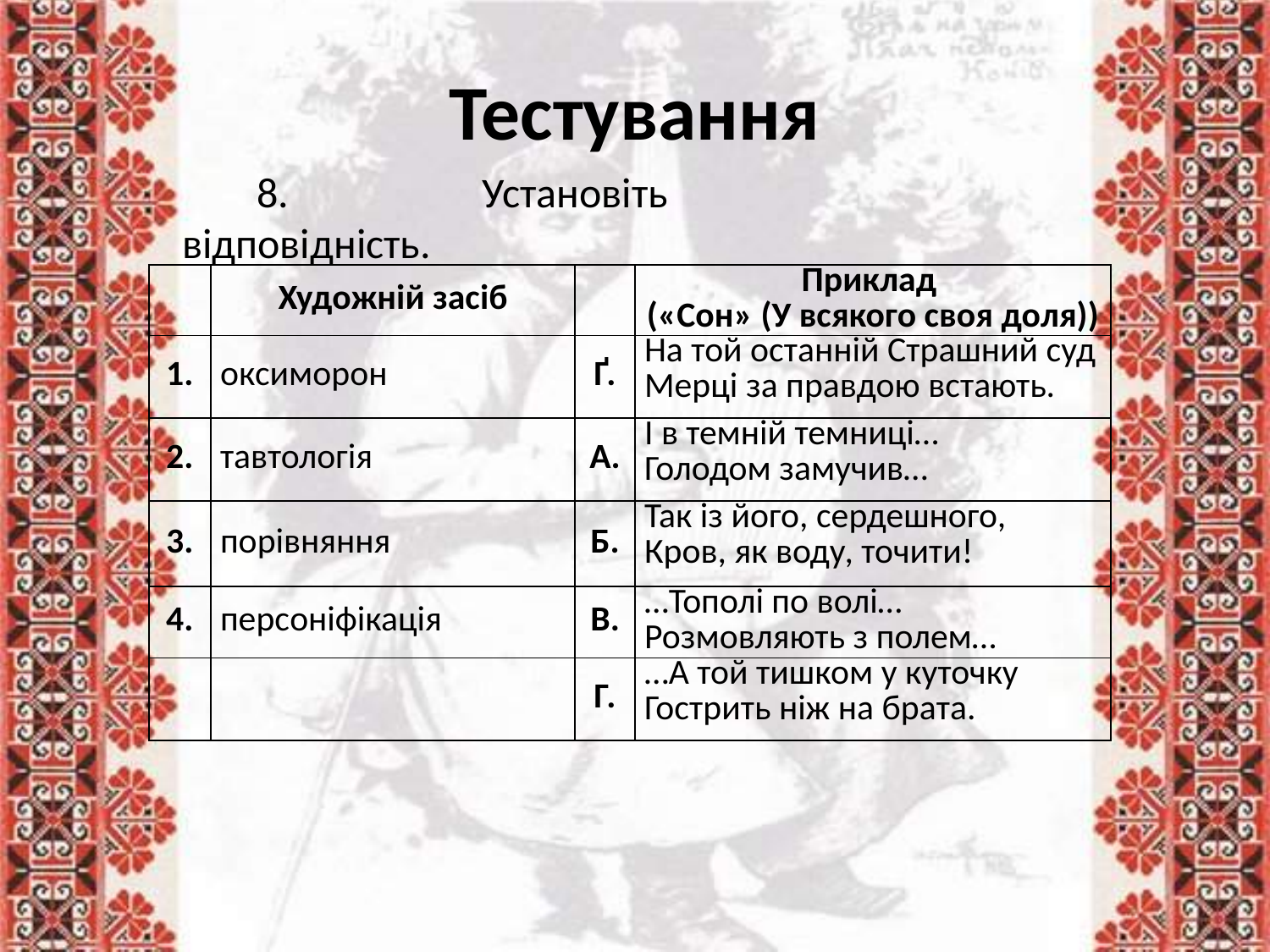

# Тестування
8. Установіть відповідність.
|  | Художній засіб |  | Приклад («Сон» (У всякого своя доля)) |
| --- | --- | --- | --- |
| 1. | оксиморон | Ґ. | На той останній Страшний суд Мерці за правдою встають. |
| 2. | тавтологія | А. | І в темній темниці… Голодом замучив… |
| 3. | порівняння | Б. | Так із його, сердешного, Кров, як воду, точити! |
| 4. | персоніфікація | В. | …Тополі по волі… Розмовляють з полем… |
|  |  | Г. | …А той тишком у куточку Гострить ніж на брата. |